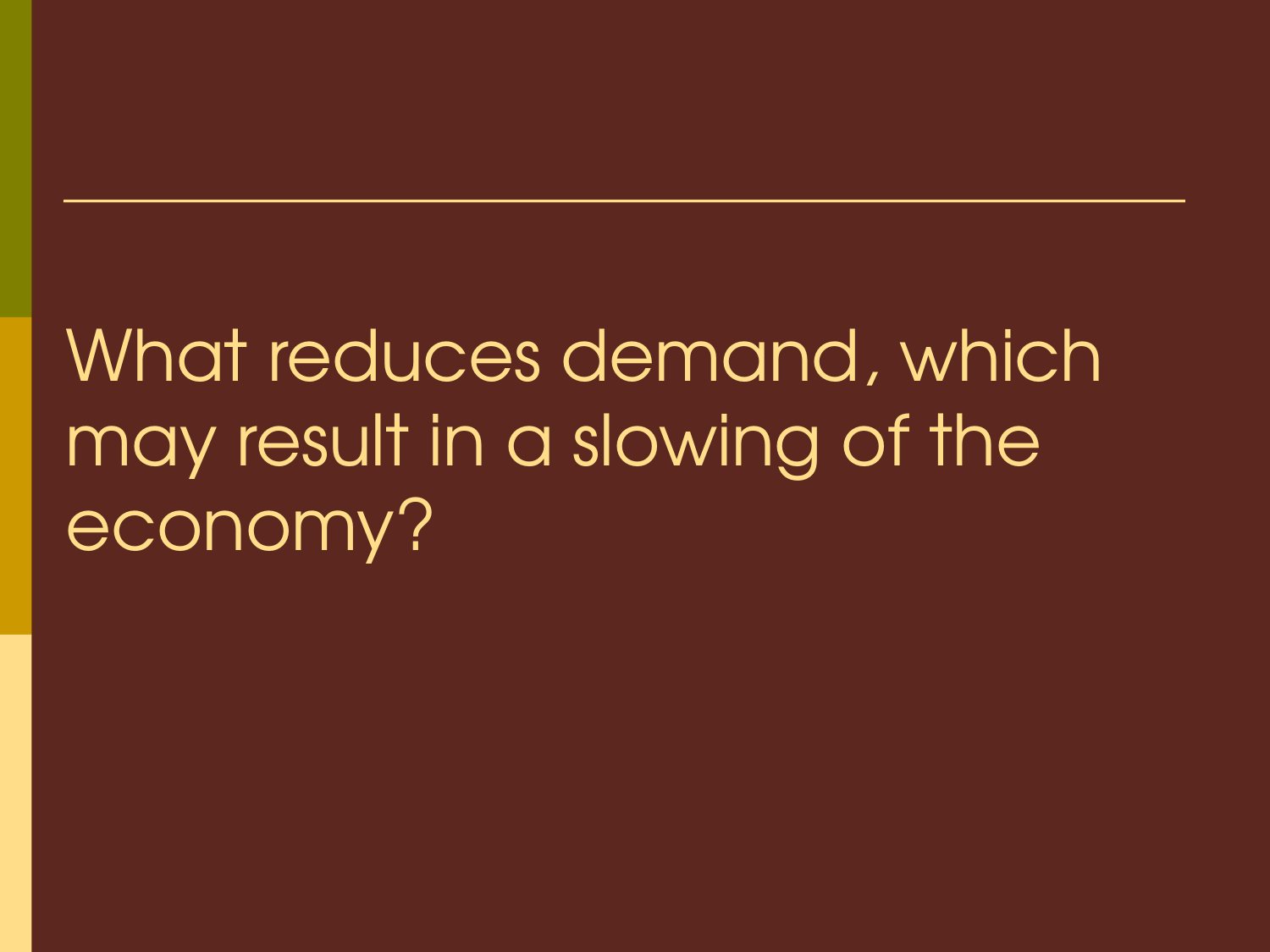

# What reduces demand, which may result in a slowing of the economy?